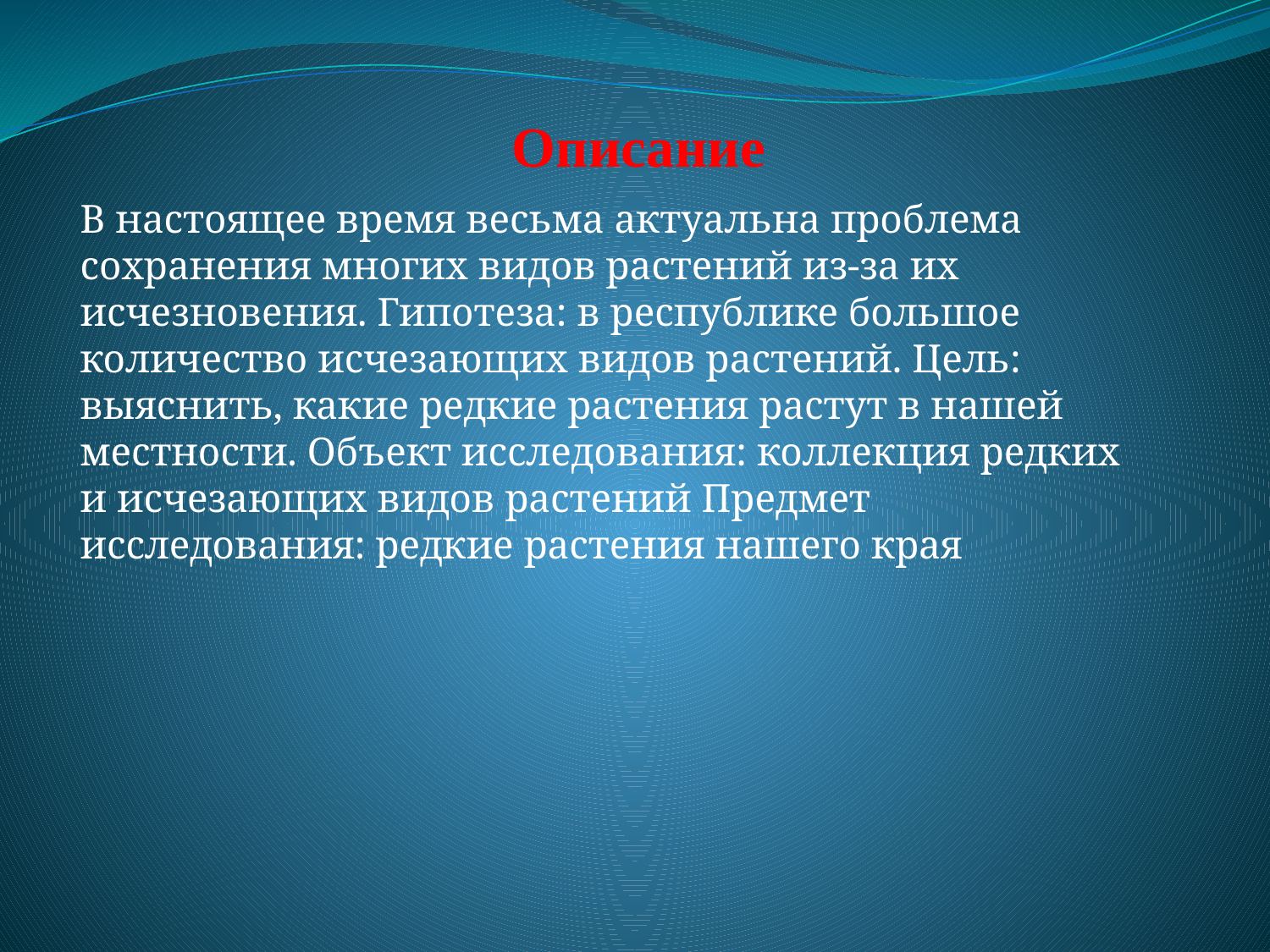

# Описание
В настоящее время весьма актуальна проблема сохранения многих видов растений из-за их исчезновения. Гипотеза: в республике большое количество исчезающих видов растений. Цель: выяснить, какие редкие растения растут в нашей местности. Объект исследования: коллекция редких и исчезающих видов растений Предмет исследования: редкие растения нашего края